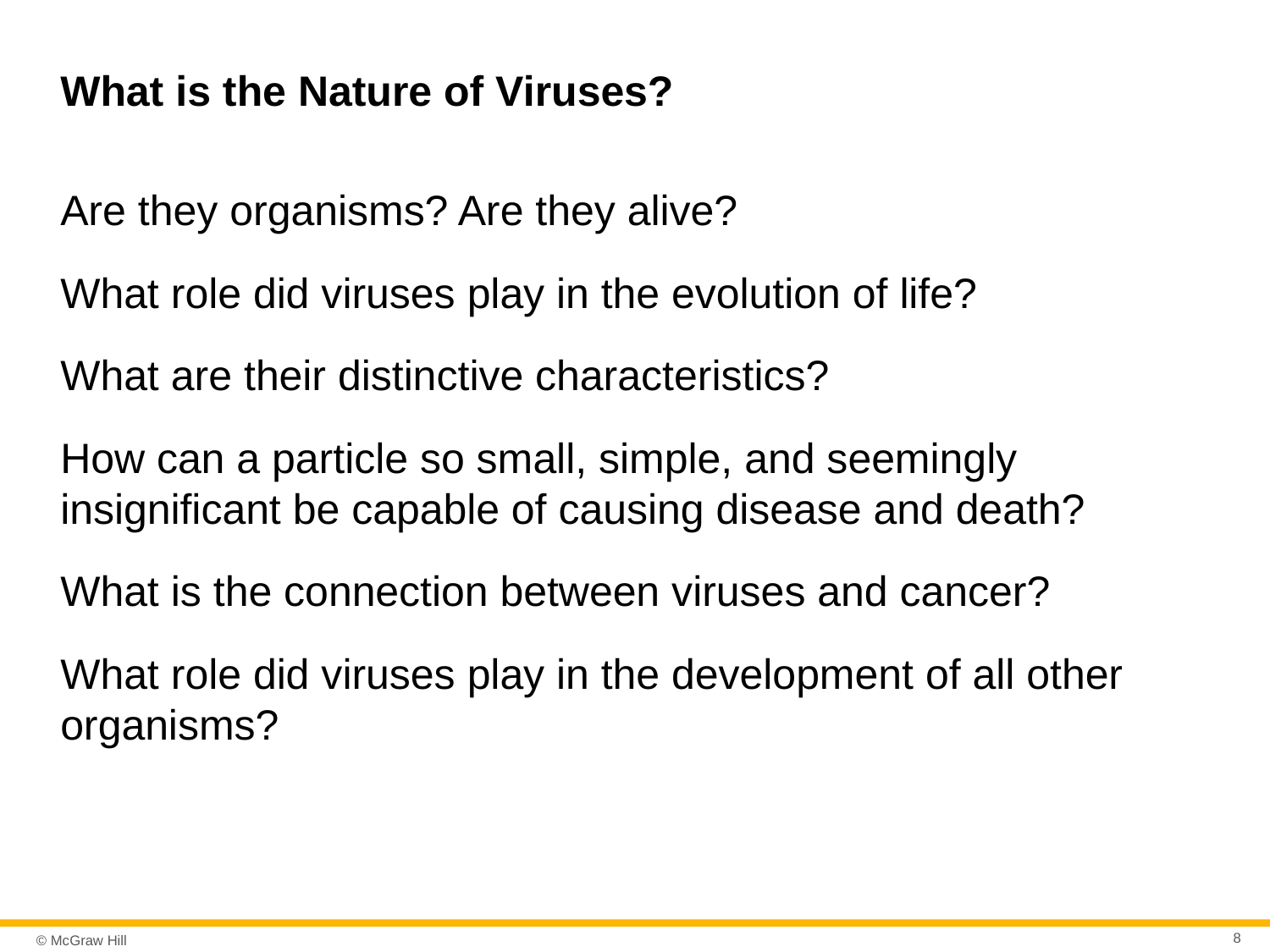

# What is the Nature of Viruses?
Are they organisms? Are they alive?
What role did viruses play in the evolution of life?
What are their distinctive characteristics?
How can a particle so small, simple, and seemingly insignificant be capable of causing disease and death?
What is the connection between viruses and cancer?
What role did viruses play in the development of all other organisms?